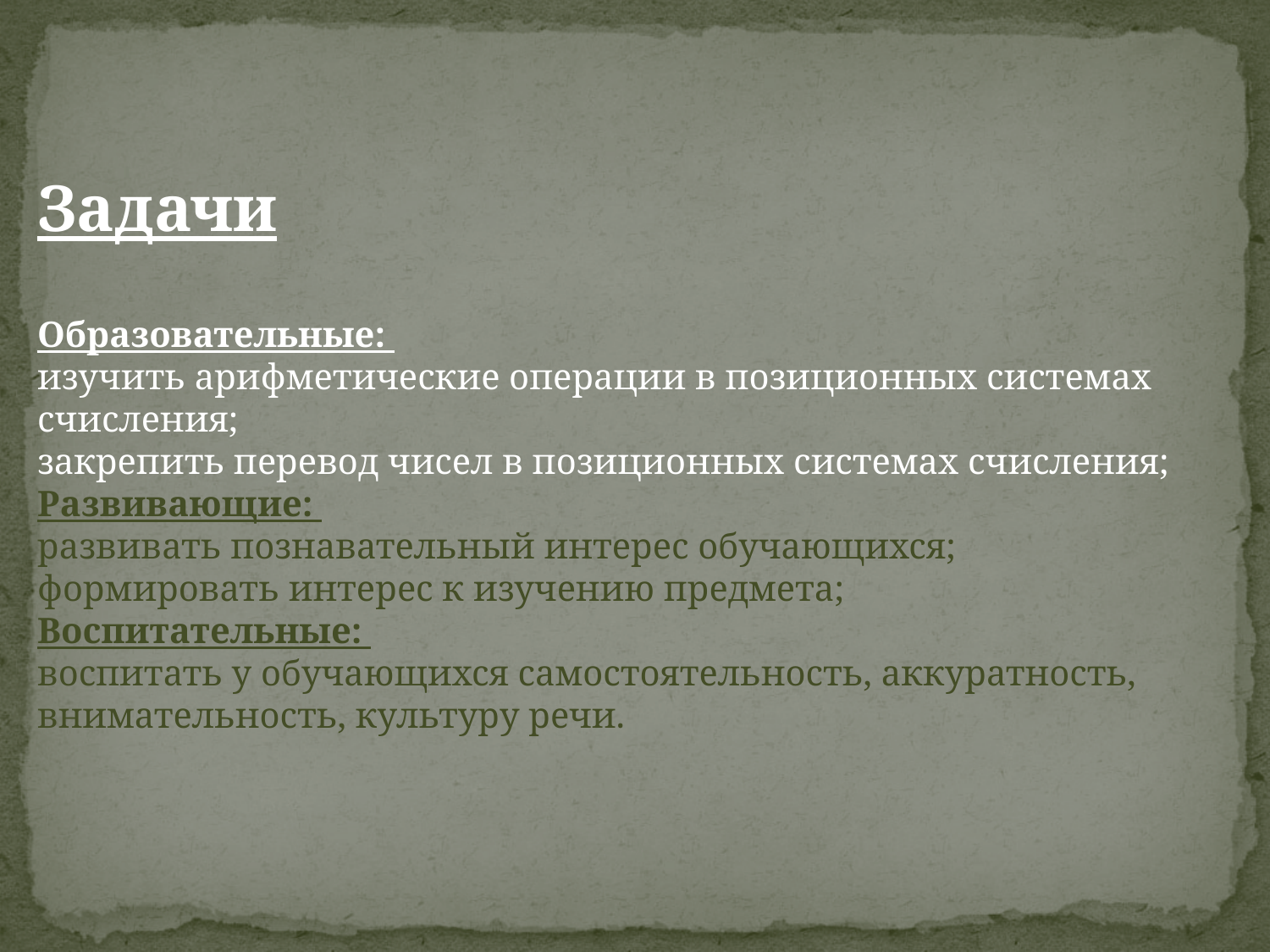

Задачи

Образовательные:
изучить арифметические операции в позиционных системах счисления;
закрепить перевод чисел в позиционных системах счисления;
Развивающие:
развивать познавательный интерес обучающихся;
формировать интерес к изучению предмета;
Воспитательные:
воспитать у обучающихся самостоятельность, аккуратность, внимательность, культуру речи.